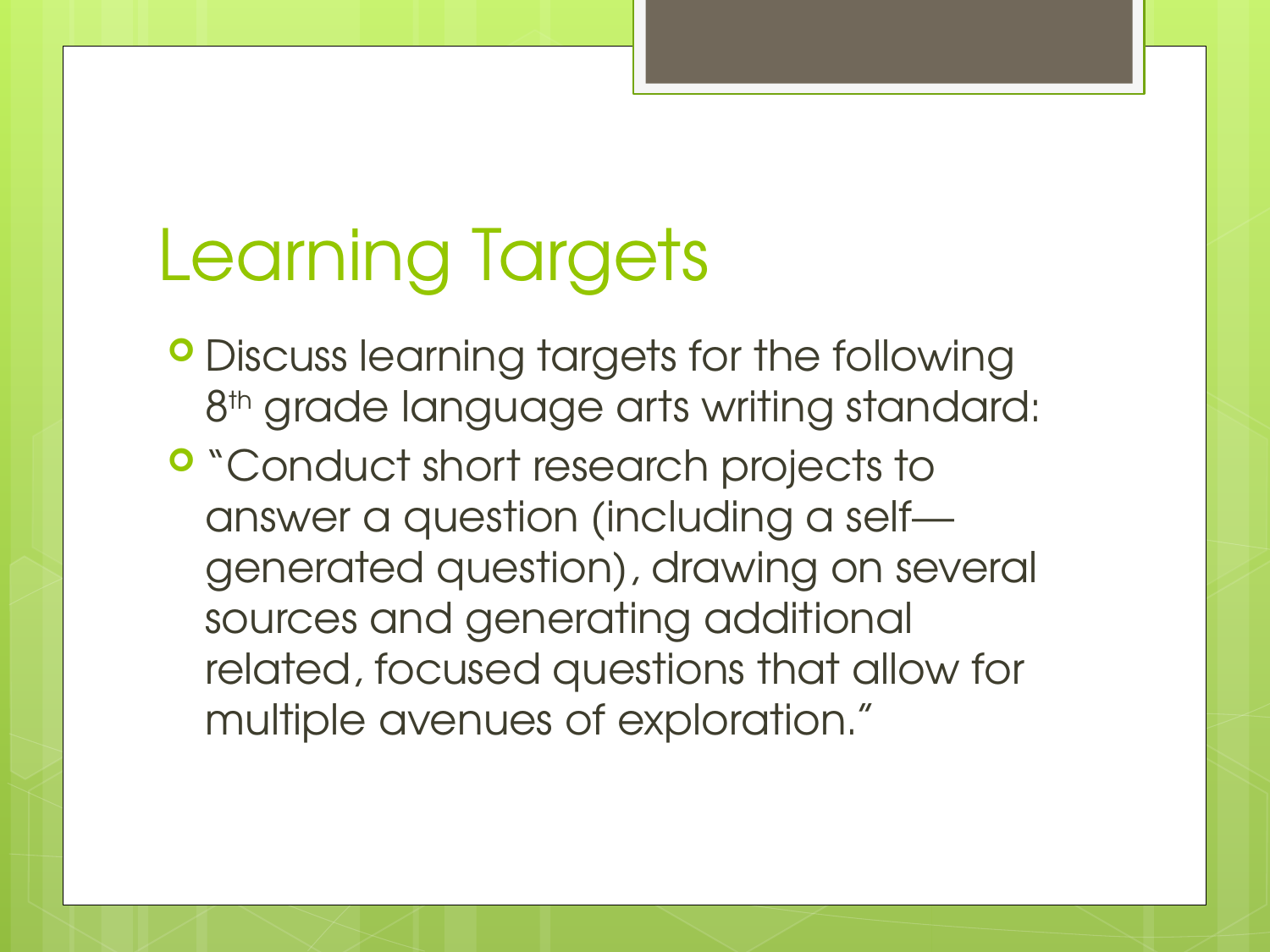

# Learning Targets
Discuss learning targets for the following 8th grade language arts writing standard:
“Conduct short research projects to answer a question (including a self—generated question), drawing on several sources and generating additional related, focused questions that allow for multiple avenues of exploration.”